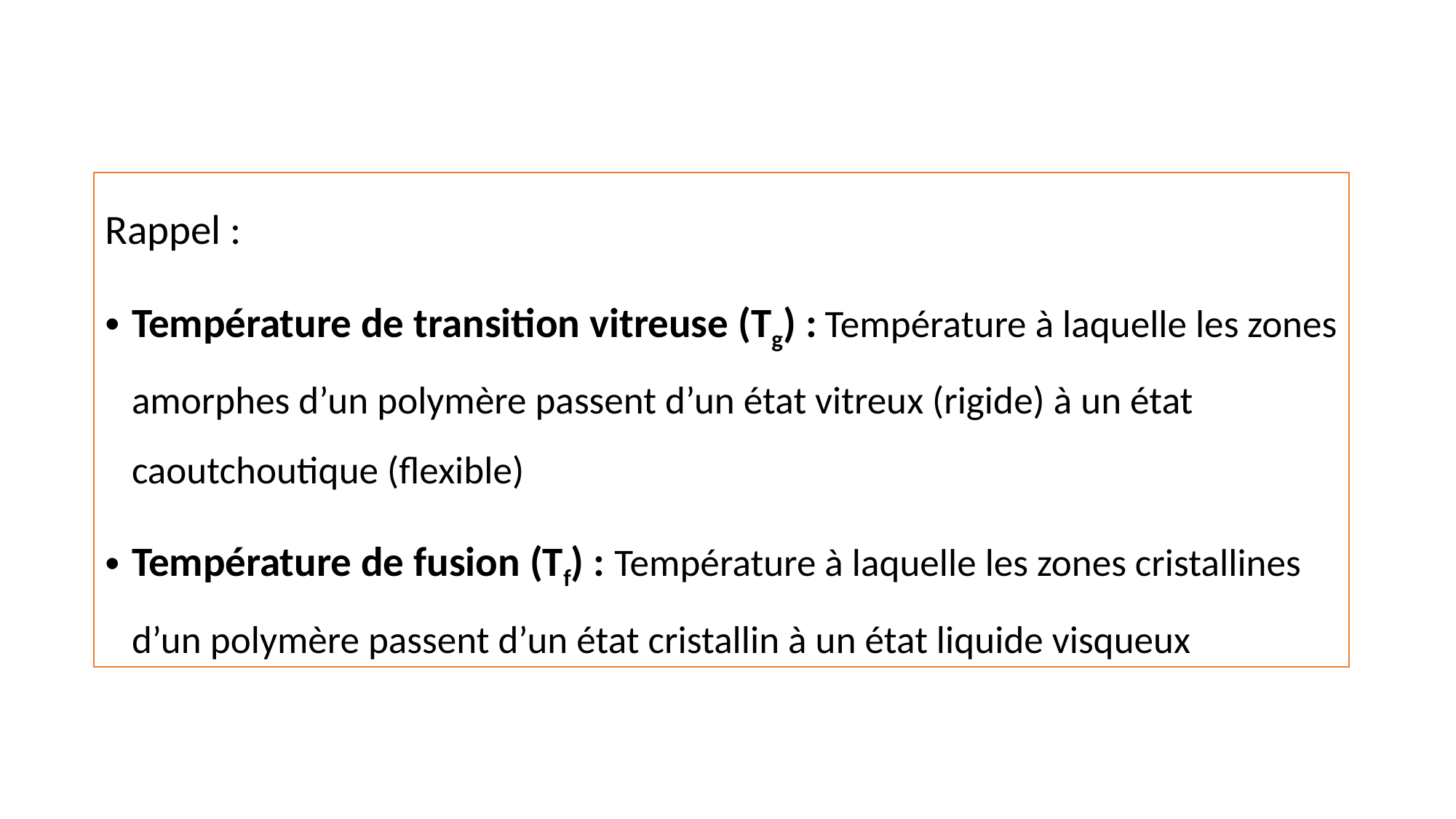

Rappel :
Température de transition vitreuse (Tg) : Température à laquelle les zones amorphes d’un polymère passent d’un état vitreux (rigide) à un état caoutchoutique (flexible)
Température de fusion (Tf) : Température à laquelle les zones cristallines d’un polymère passent d’un état cristallin à un état liquide visqueux